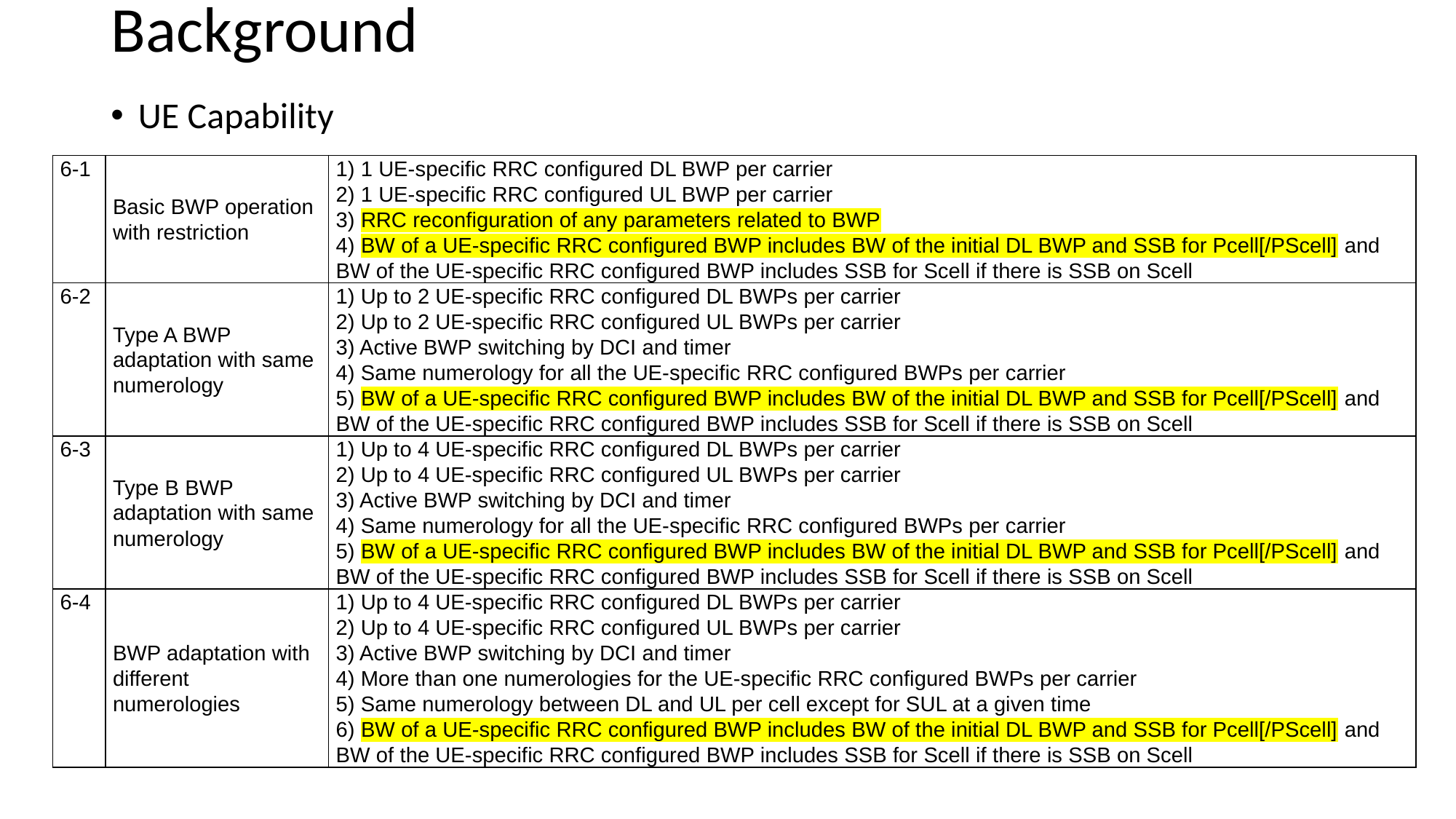

# Background
UE Capability

| 6-1 | Basic BWP operation with restriction | 1) 1 UE-specific RRC configured DL BWP per carrier 2) 1 UE-specific RRC configured UL BWP per carrier 3) RRC reconfiguration of any parameters related to BWP 4) BW of a UE-specific RRC configured BWP includes BW of the initial DL BWP and SSB for Pcell[/PScell] and BW of the UE-specific RRC configured BWP includes SSB for Scell if there is SSB on Scell |
| --- | --- | --- |
| 6-2 | Type A BWP adaptation with same numerology | 1) Up to 2 UE-specific RRC configured DL BWPs per carrier 2) Up to 2 UE-specific RRC configured UL BWPs per carrier 3) Active BWP switching by DCI and timer 4) Same numerology for all the UE-specific RRC configured BWPs per carrier 5) BW of a UE-specific RRC configured BWP includes BW of the initial DL BWP and SSB for Pcell[/PScell] and BW of the UE-specific RRC configured BWP includes SSB for Scell if there is SSB on Scell |
| 6-3 | Type B BWP adaptation with same numerology | 1) Up to 4 UE-specific RRC configured DL BWPs per carrier 2) Up to 4 UE-specific RRC configured UL BWPs per carrier 3) Active BWP switching by DCI and timer 4) Same numerology for all the UE-specific RRC configured BWPs per carrier 5) BW of a UE-specific RRC configured BWP includes BW of the initial DL BWP and SSB for Pcell[/PScell] and BW of the UE-specific RRC configured BWP includes SSB for Scell if there is SSB on Scell |
| 6-4 | BWP adaptation with different numerologies | 1) Up to 4 UE-specific RRC configured DL BWPs per carrier 2) Up to 4 UE-specific RRC configured UL BWPs per carrier 3) Active BWP switching by DCI and timer 4) More than one numerologies for the UE-specific RRC configured BWPs per carrier 5) Same numerology between DL and UL per cell except for SUL at a given time 6) BW of a UE-specific RRC configured BWP includes BW of the initial DL BWP and SSB for Pcell[/PScell] and BW of the UE-specific RRC configured BWP includes SSB for Scell if there is SSB on Scell |